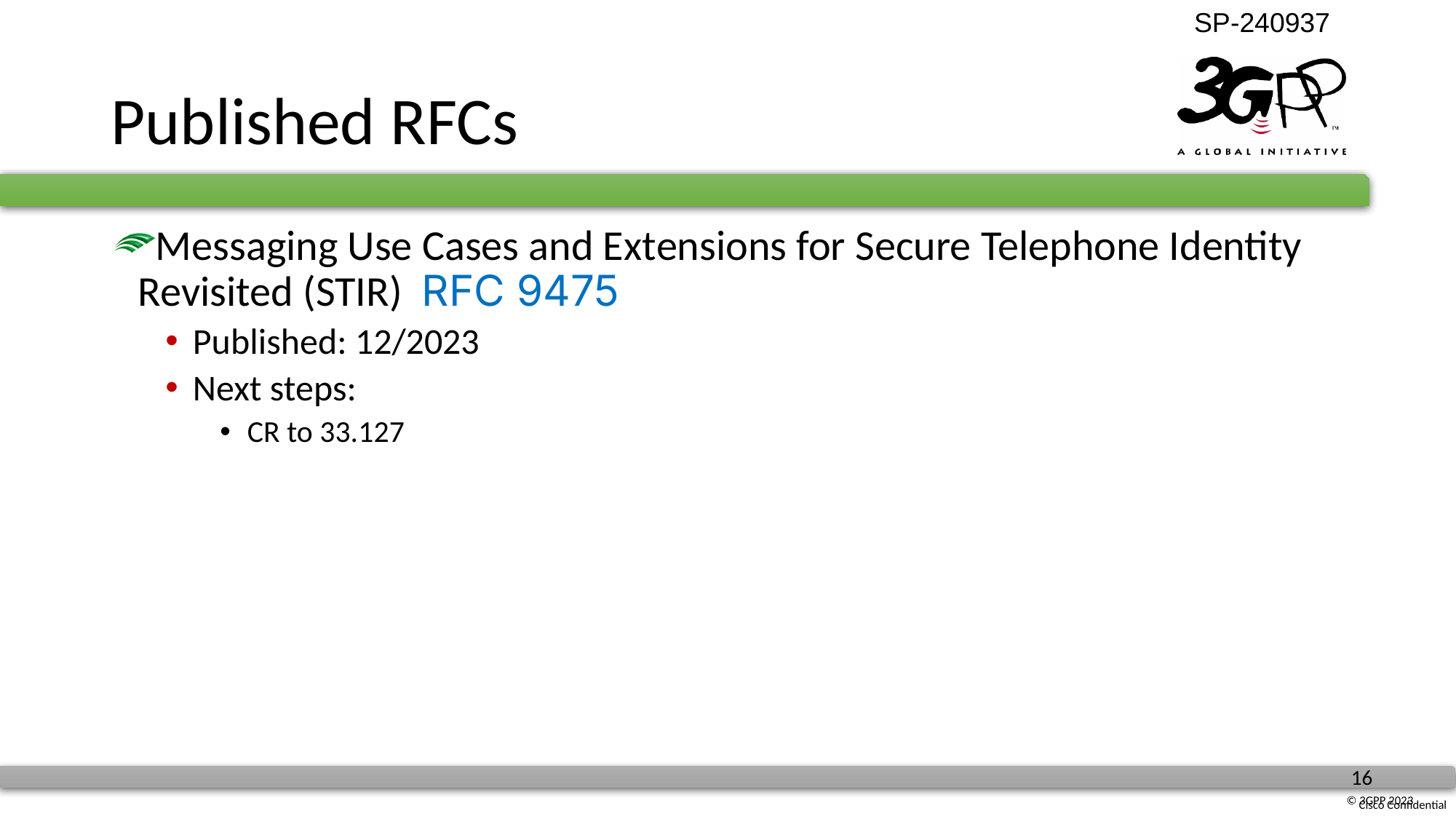

# Published RFCs
Messaging Use Cases and Extensions for Secure Telephone Identity Revisited (STIR)  RFC 9475
Published: 12/2023
Next steps:
CR to 33.127